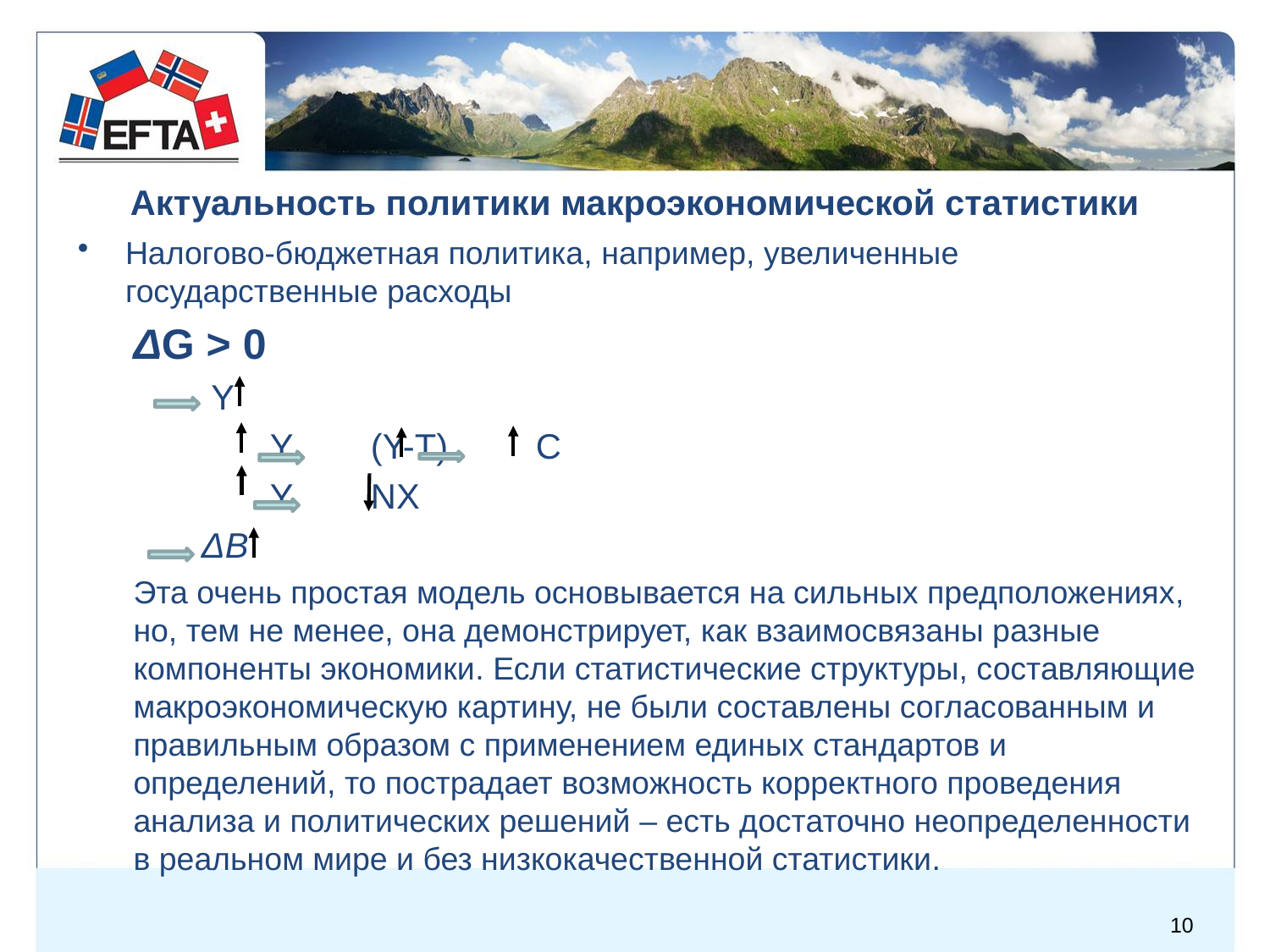

# Актуальность политики макроэкономической статистики
Налогово-бюджетная политика, например, увеличенные государственные расходы
ΔG > 0
        Y
	 Y        (Y-T)         C
 	 Y        NX
       ΔB
Эта очень простая модель основывается на сильных предположениях, но, тем не менее, она демонстрирует, как взаимосвязаны разные компоненты экономики. Если статистические структуры, составляющие макроэкономическую картину, не были составлены согласованным и правильным образом с применением единых стандартов и определений, то пострадает возможность корректного проведения анализа и политических решений – есть достаточно неопределенности в реальном мире и без низкокачественной статистики.

10